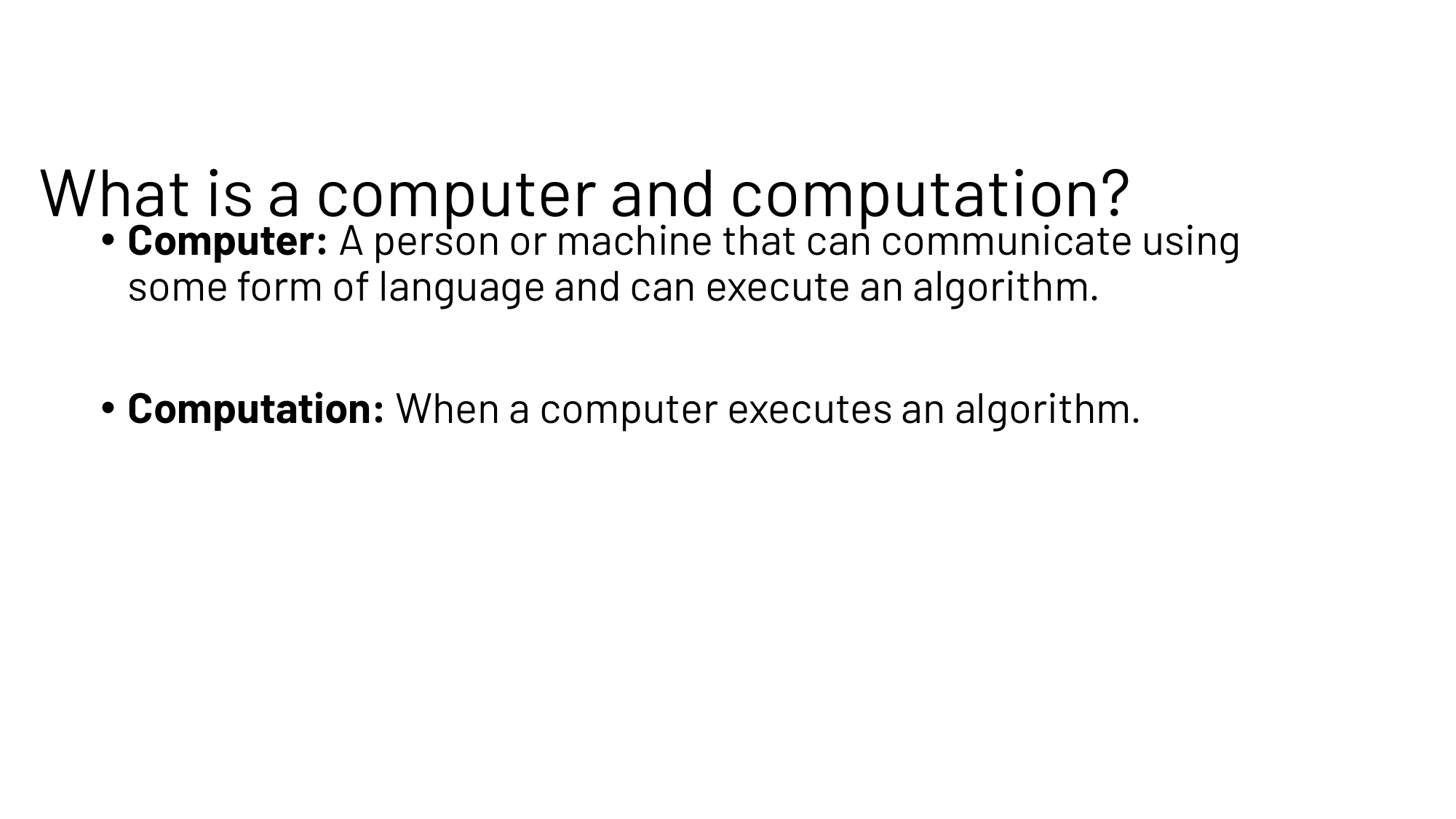

# What is a computer and computation?
Computer: A person or machine that can communicate using some form of language and can execute an algorithm.

Computation: When a computer executes an algorithm.